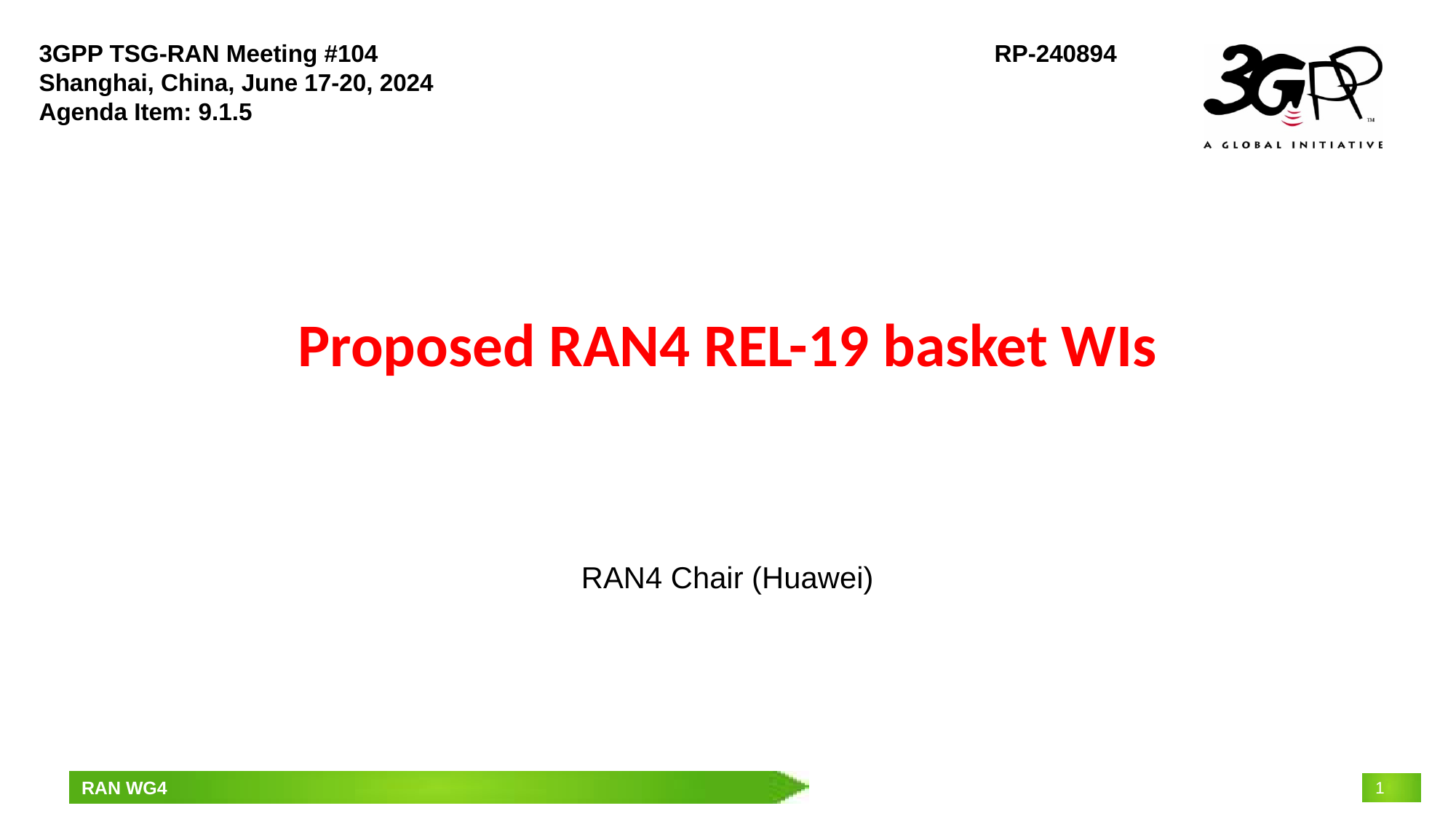

3GPP TSG-RAN Meeting #104
Shanghai, China, June 17-20, 2024
Agenda Item: 9.1.5
RP-240894
# Proposed RAN4 REL-19 basket WIs
RAN4 Chair (Huawei)